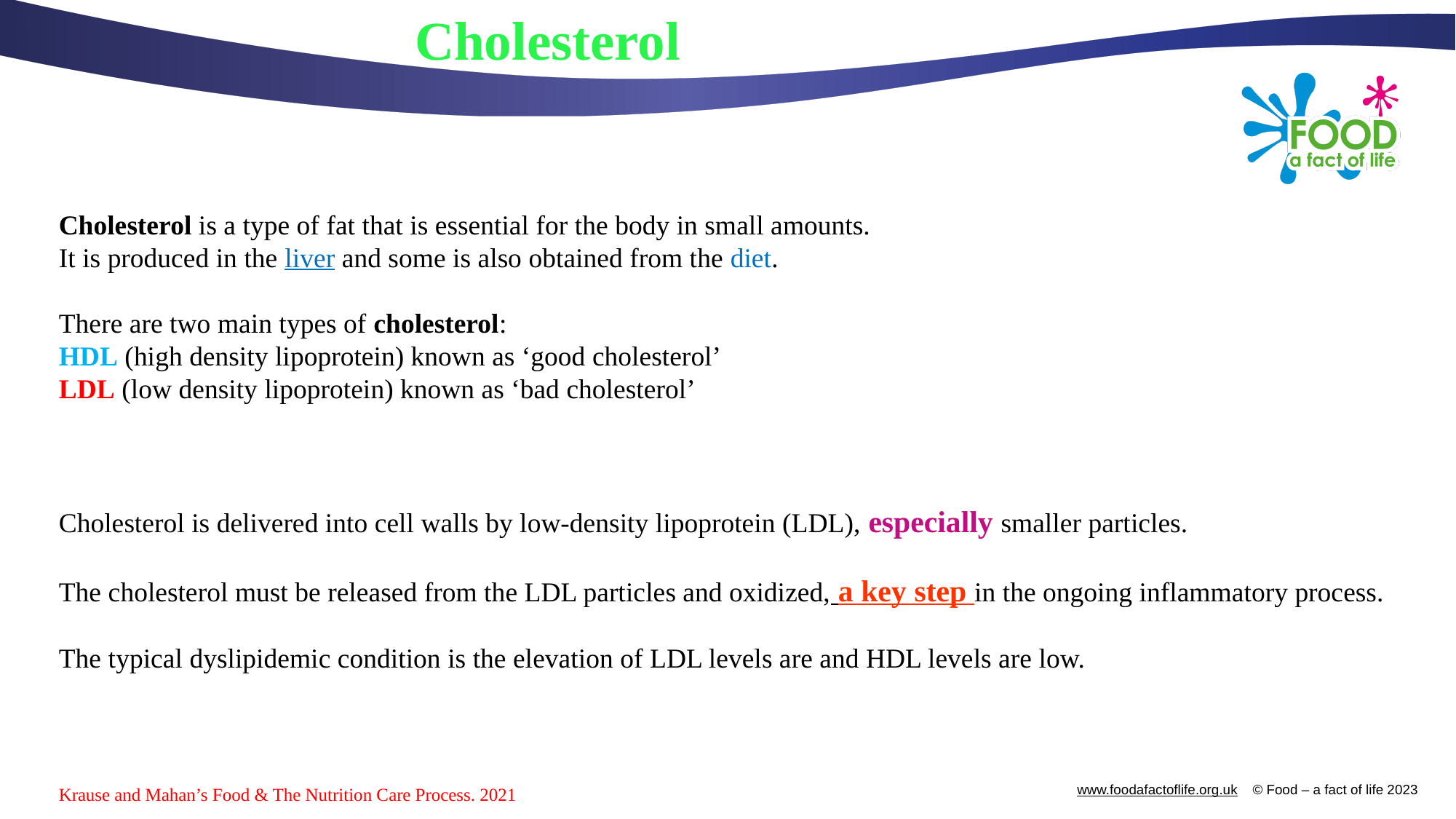

Cholesterol
Cholesterol is a type of fat that is essential for the body in small amounts.
It is produced in the liver and some is also obtained from the diet.

There are two main types of cholesterol:
HDL (high density lipoprotein) known as ‘good cholesterol’
LDL (low density lipoprotein) known as ‘bad cholesterol’

Cholesterol is delivered into cell walls by low-density lipoprotein (LDL), especially smaller particles.

The cholesterol must be released from the LDL particles and oxidized, a key step in the ongoing inflammatory process.

The typical dyslipidemic condition is the elevation of LDL levels are and HDL levels are low.

Krause and Mahan’s Food & The Nutrition Care Process. 2021